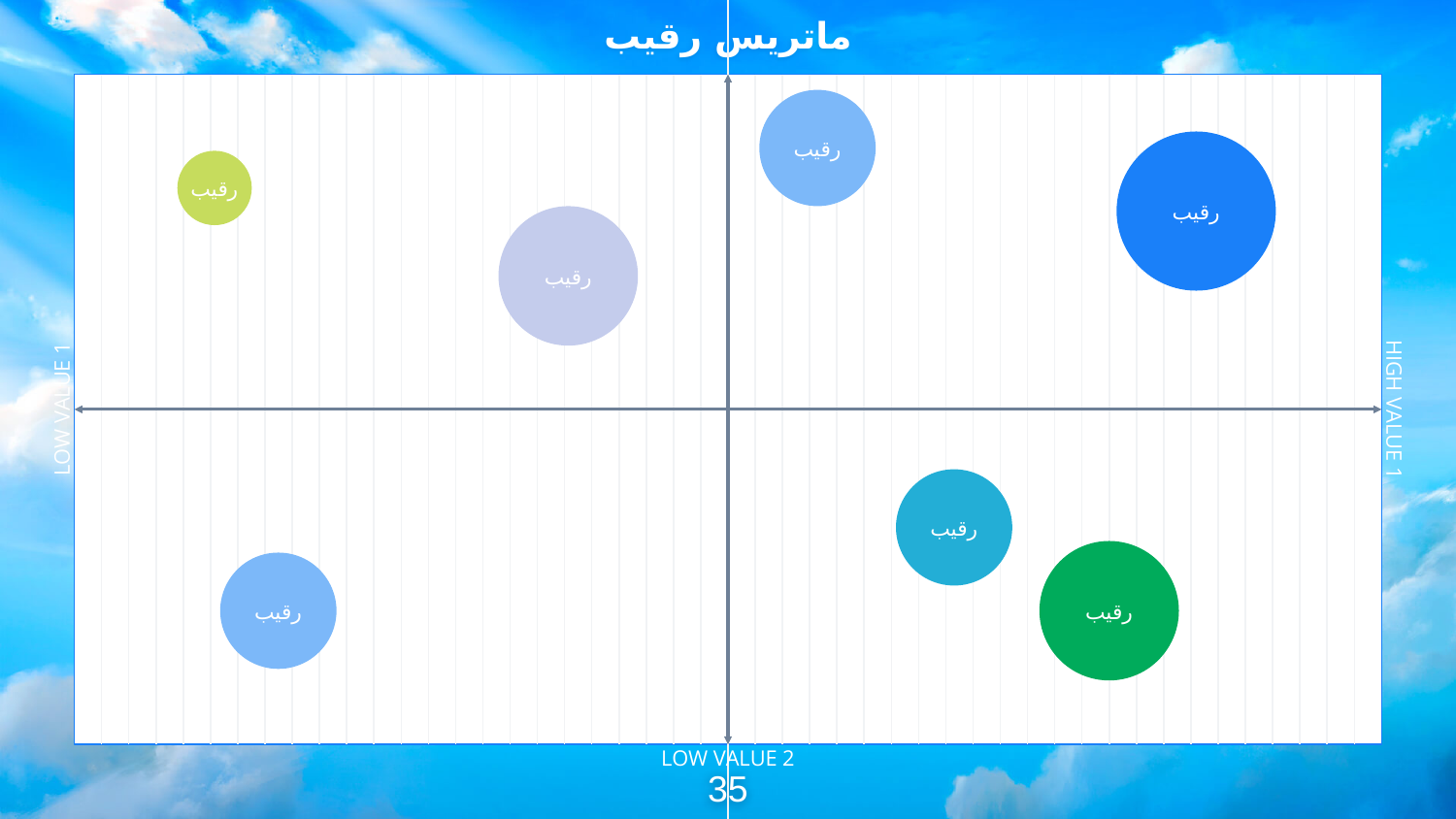

ماتریس رقیب

رقیب
رقیب
رقیب
رقیب
HIGH VALUE 1
LOW VALUE 1
رقیب
رقیب
رقیب
LOW VALUE 2
35